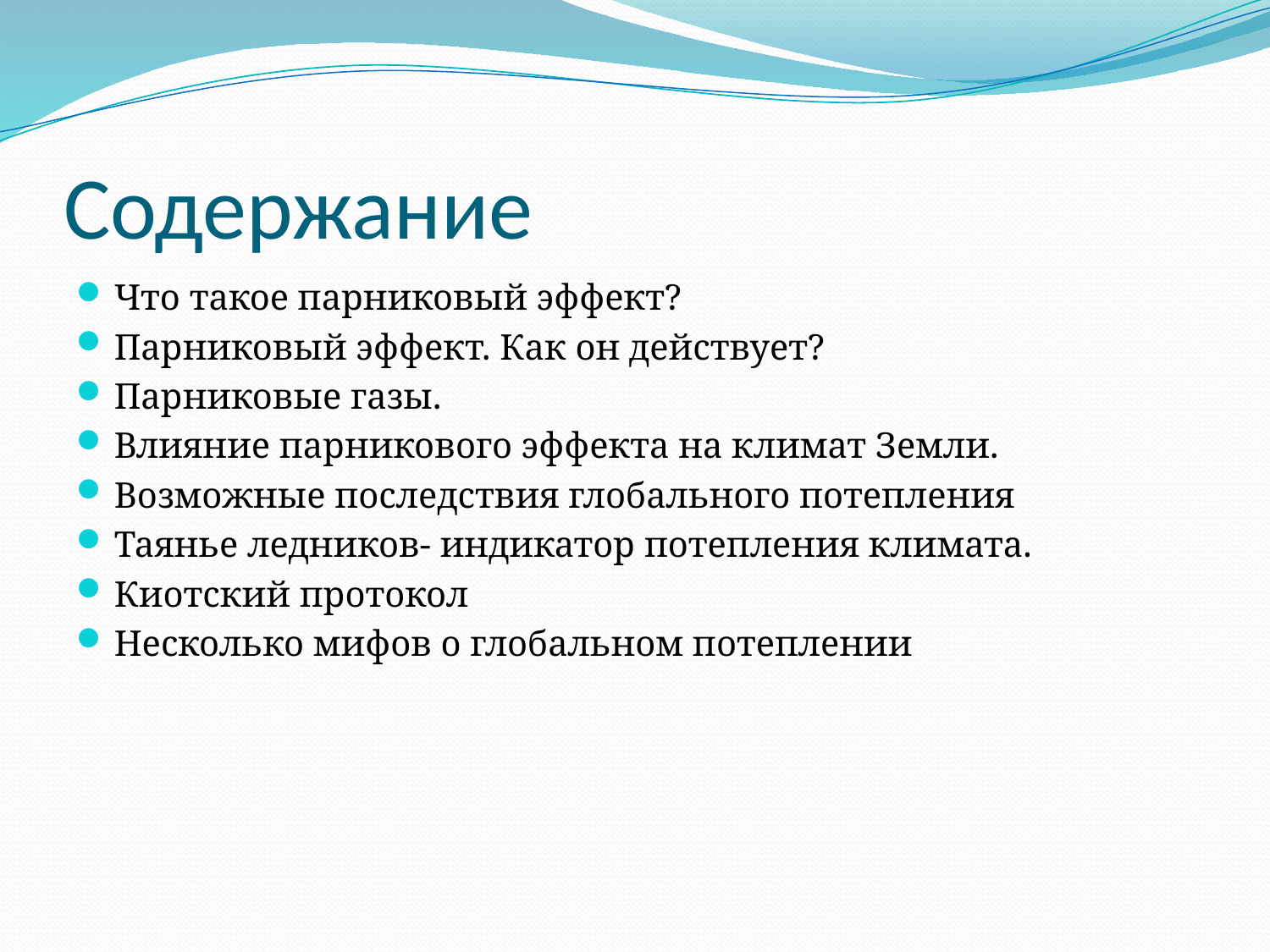

# Содержание
Что такое парниковый эффект?
Парниковый эффект. Как он действует?
Парниковые газы.
Влияние парникового эффекта на климат Земли.
Возможные последствия глобального потепления
Таянье ледников- индикатор потепления климата.
Киотский протокол
Несколько мифов о глобальном потеплении